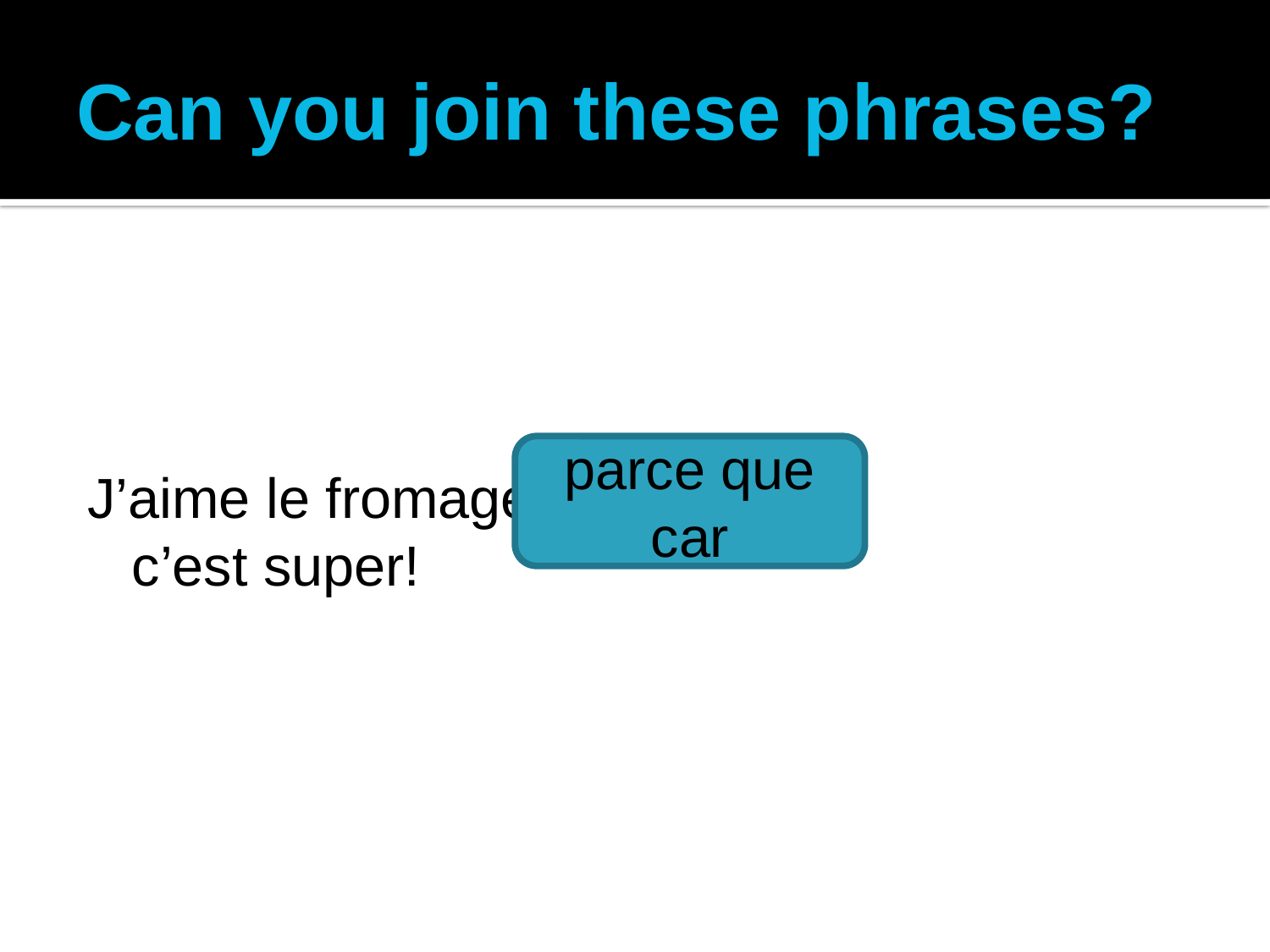

# Can you join these phrases?

J’aime le fromage                                   c’est super!
parce que
car